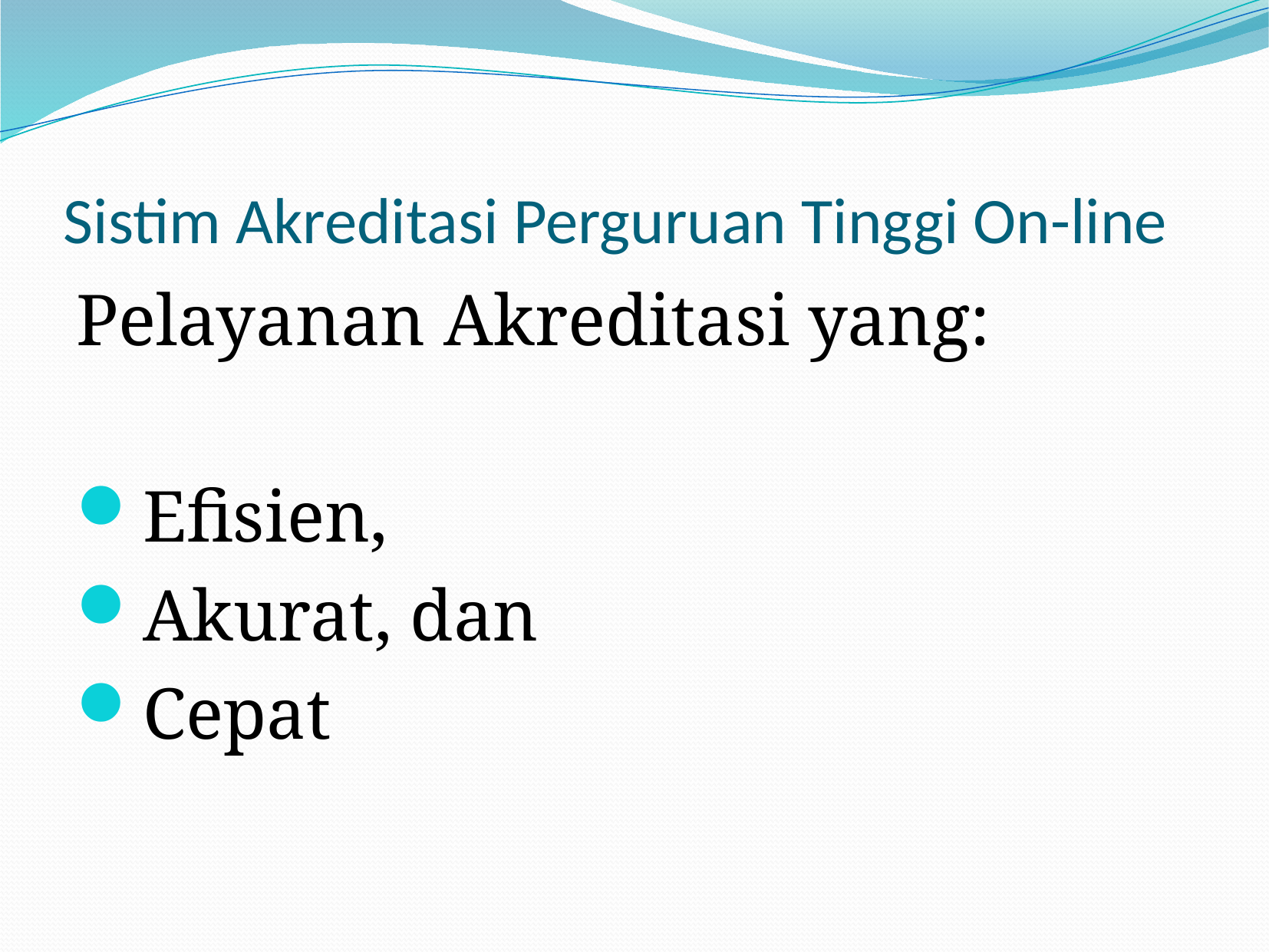

# Sistim Akreditasi Perguruan Tinggi On-line
Pelayanan Akreditasi yang:

Efisien,
Akurat, dan
Cepat